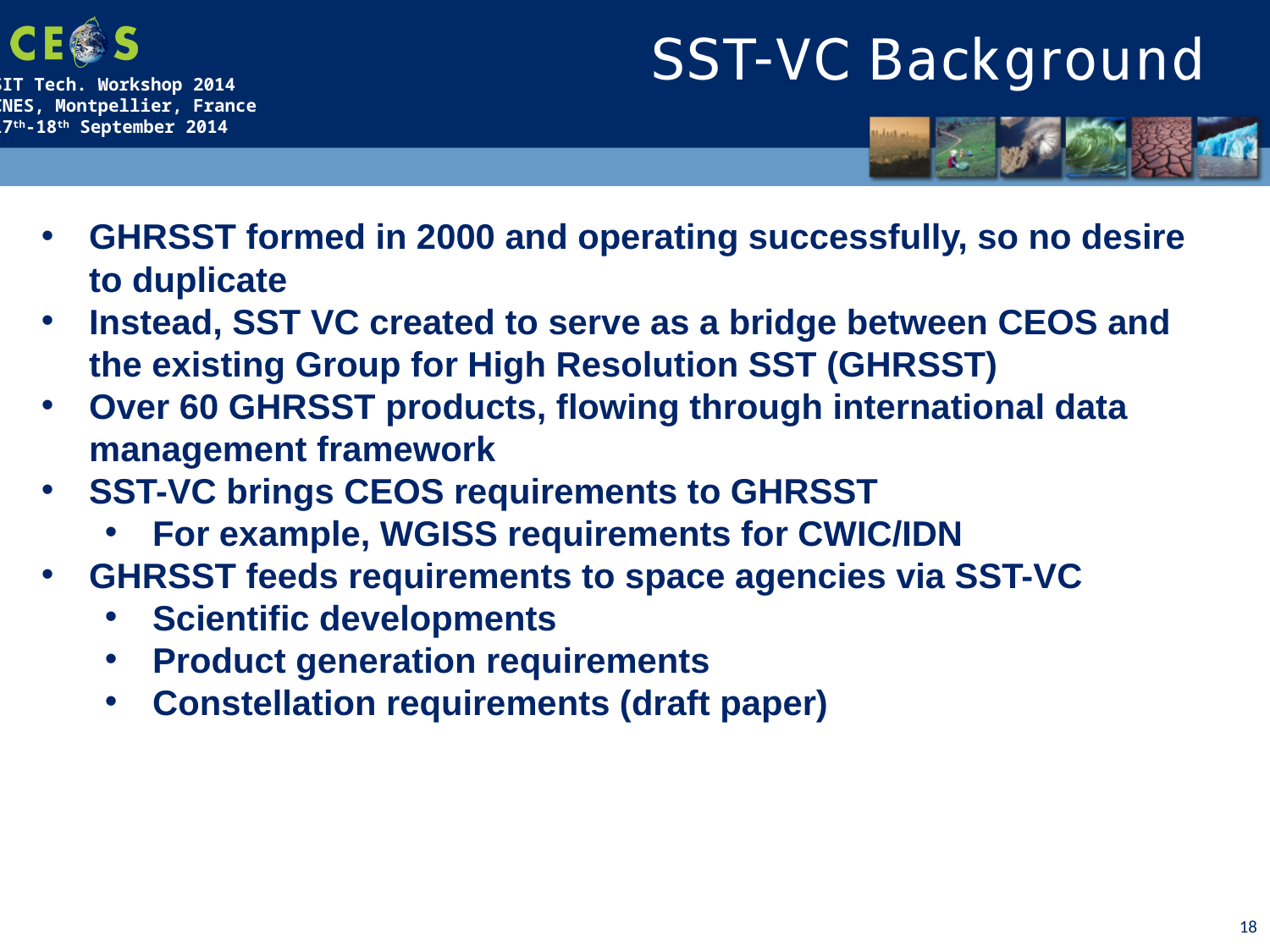

SST-VC Background
GHRSST formed in 2000 and operating successfully, so no desire to duplicate
Instead, SST VC created to serve as a bridge between CEOS and the existing Group for High Resolution SST (GHRSST)
Over 60 GHRSST products, flowing through international data management framework
SST-VC brings CEOS requirements to GHRSST
For example, WGISS requirements for CWIC/IDN
GHRSST feeds requirements to space agencies via SST-VC
Scientific developments
Product generation requirements
Constellation requirements (draft paper)

18